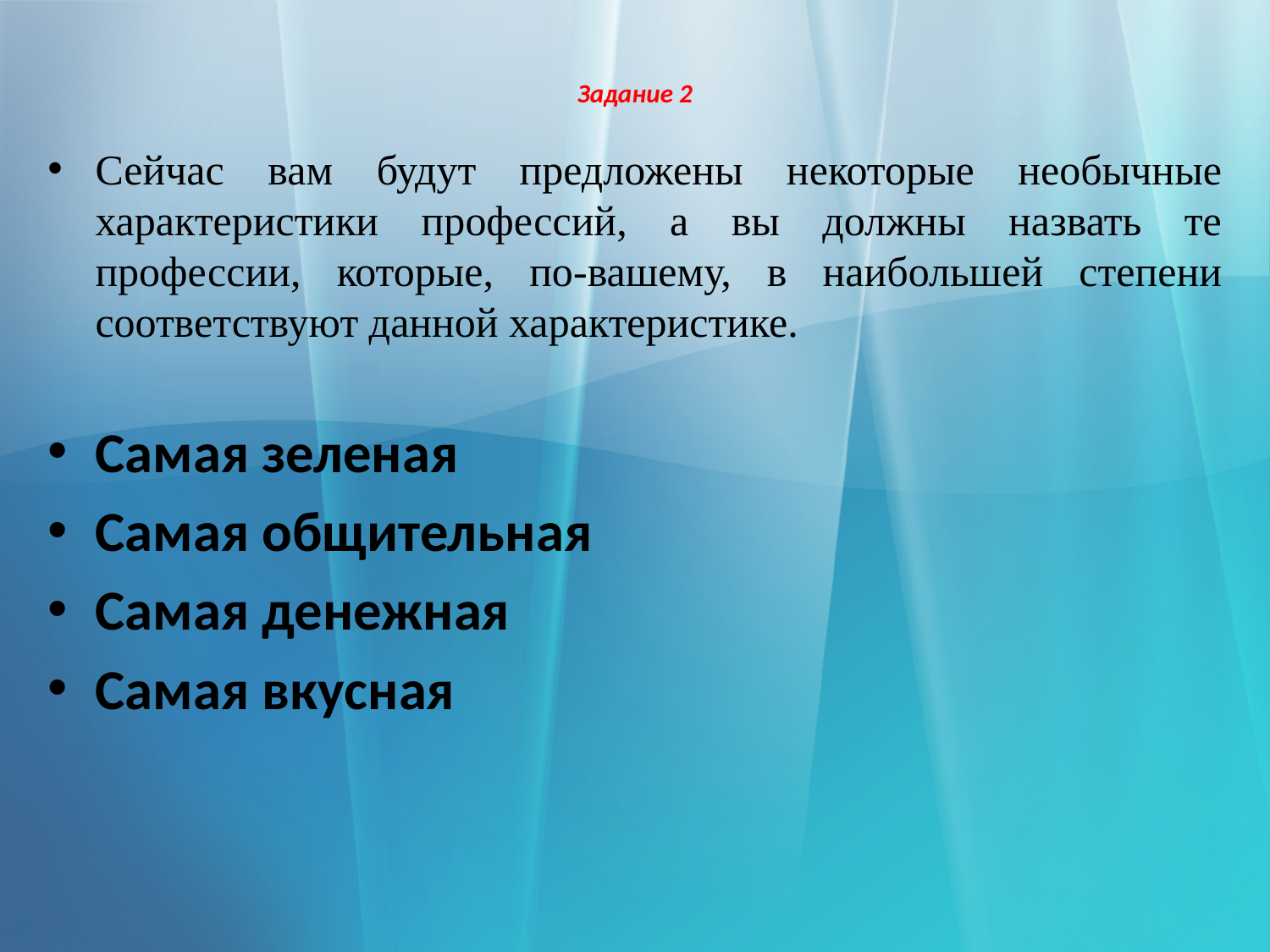

# Задание 2
Сейчас вам будут предложены некоторые необычные характеристики профессий, а вы должны назвать те профессии, которые, по-вашему, в наибольшей степени соответствуют данной характеристике.

Самая зеленая
Самая общительная
Самая денежная
Самая вкусная